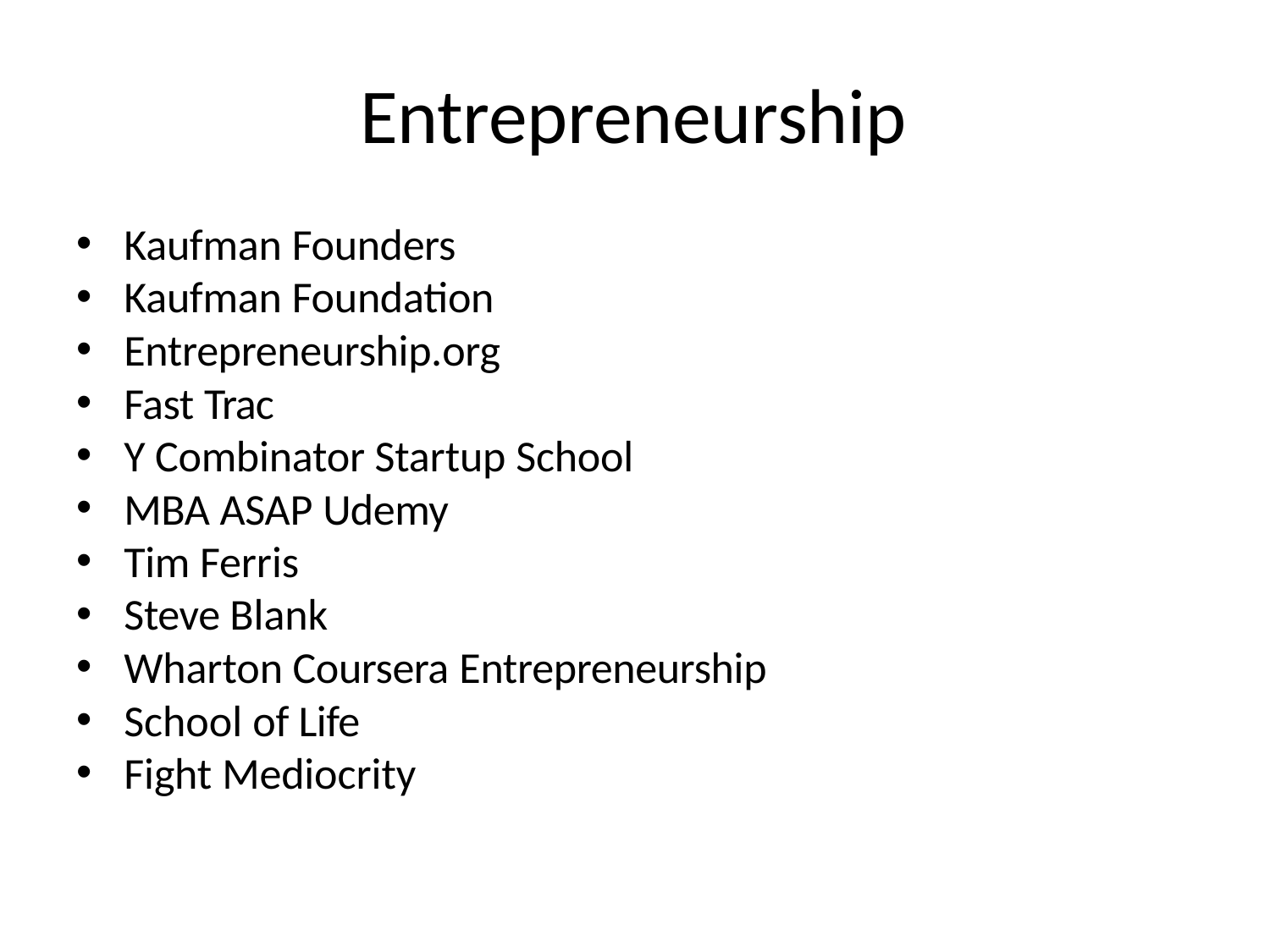

# Entrepreneurship
Kaufman Founders
Kaufman Foundation
Entrepreneurship.org
Fast Trac
Y Combinator Startup School
MBA ASAP Udemy
Tim Ferris
Steve Blank
Wharton Coursera Entrepreneurship
School of Life
Fight Mediocrity